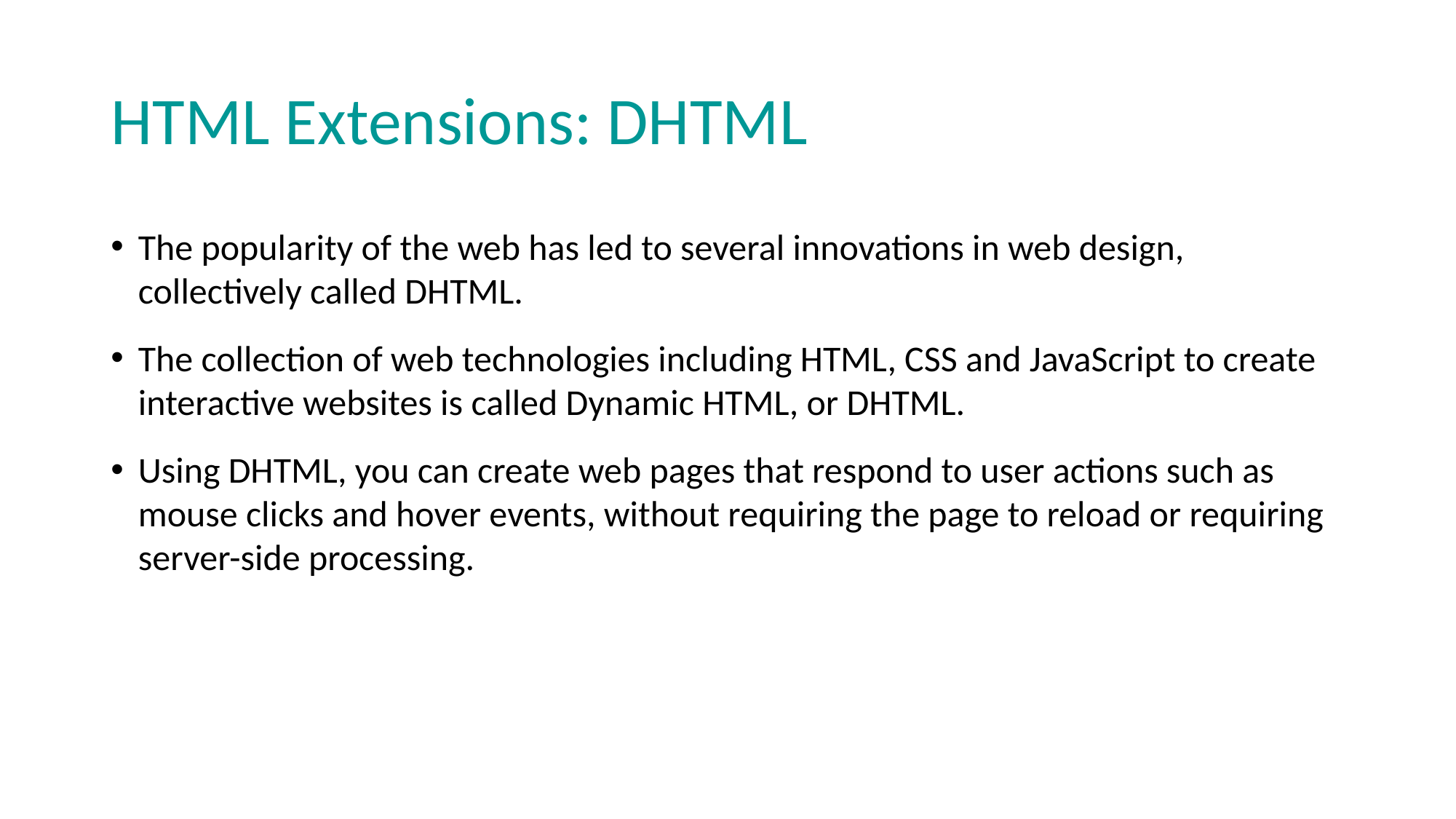

# HTML Extensions: DHTML
The popularity of the web has led to several innovations in web design, collectively called DHTML.
The collection of web technologies including HTML, CSS and JavaScript to create interactive websites is called Dynamic HTML, or DHTML.
Using DHTML, you can create web pages that respond to user actions such as mouse clicks and hover events, without requiring the page to reload or requiring server-side processing.